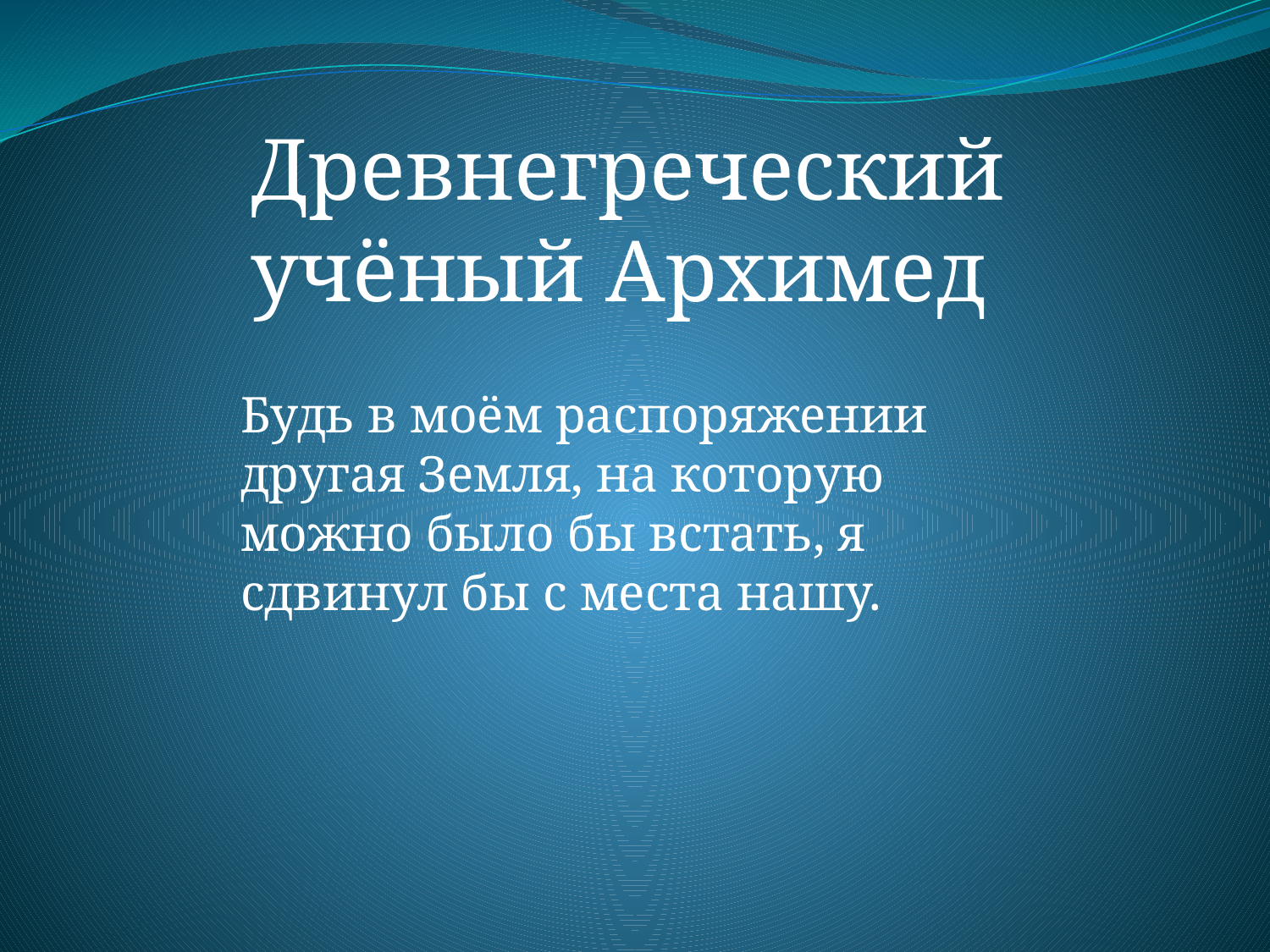

Древнегреческий учёный Архимед
Будь в моём распоряжении другая Земля, на которую можно было бы встать, я сдвинул бы с места нашу.